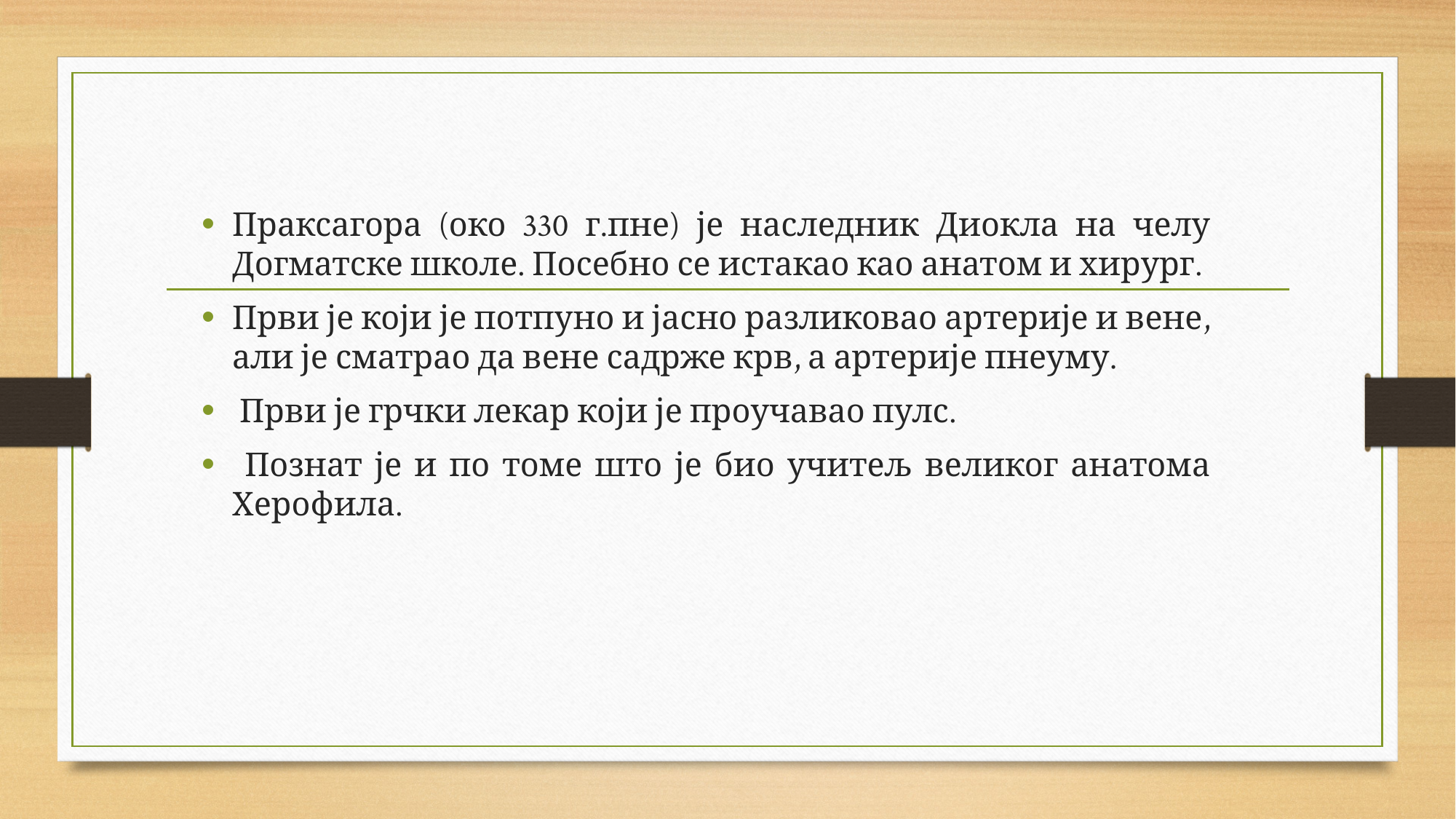

Праксагора (око 330 г.пне) је наследник Диокла на челу Догматске школе. Посебно се истакао као анатом и хирург.
Први је који је потпуно и јасно разликовао артерије и вене, али је сматрао да вене садрже крв, а артерије пнеуму.
 Први је грчки лекар који је проучавао пулс.
 Познат је и по томе што је био учитељ великог анатома Херофила.